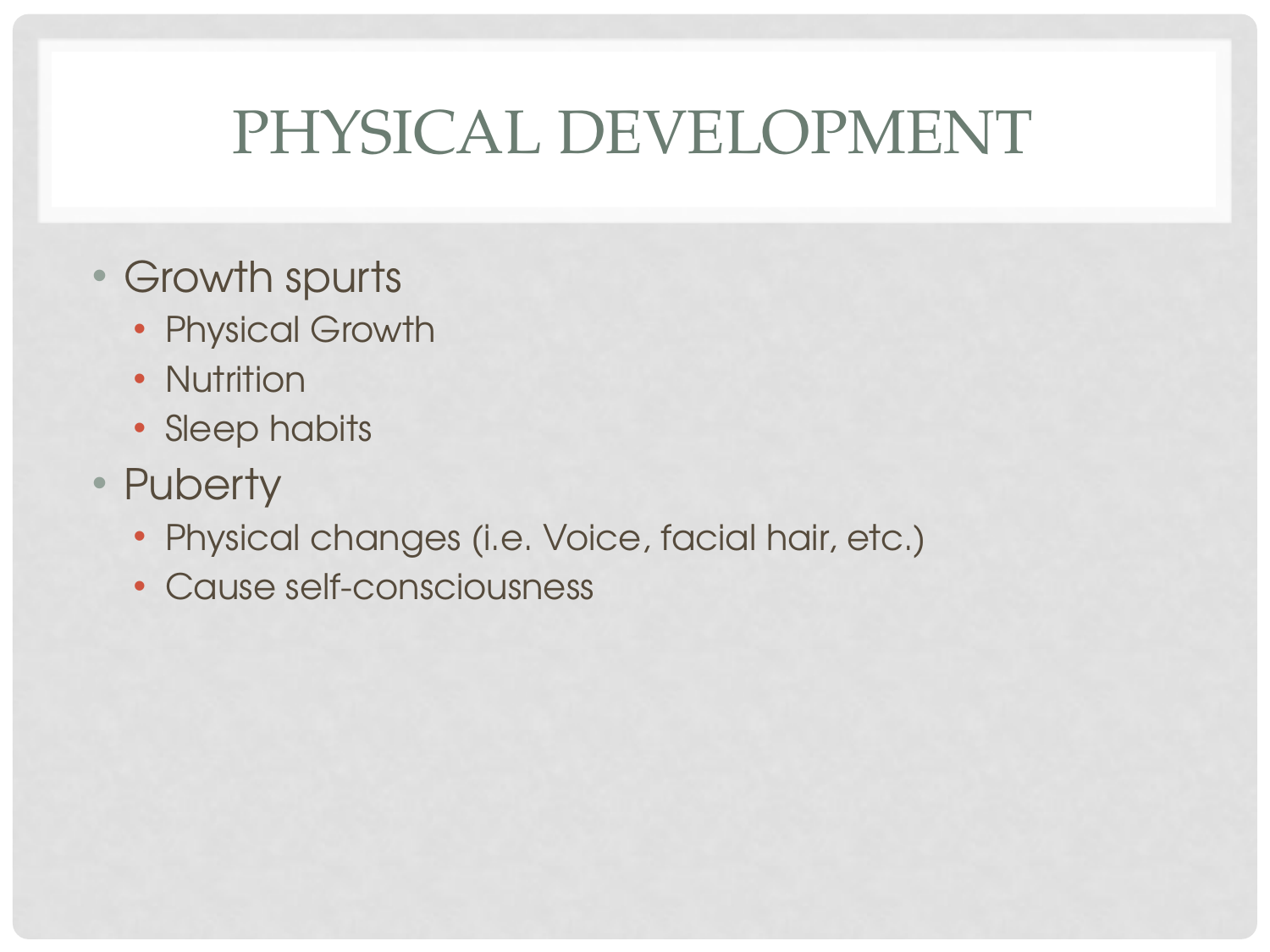

# Physical Development
Growth spurts
Physical Growth
Nutrition
Sleep habits
Puberty
Physical changes (i.e. Voice, facial hair, etc.)
Cause self-consciousness